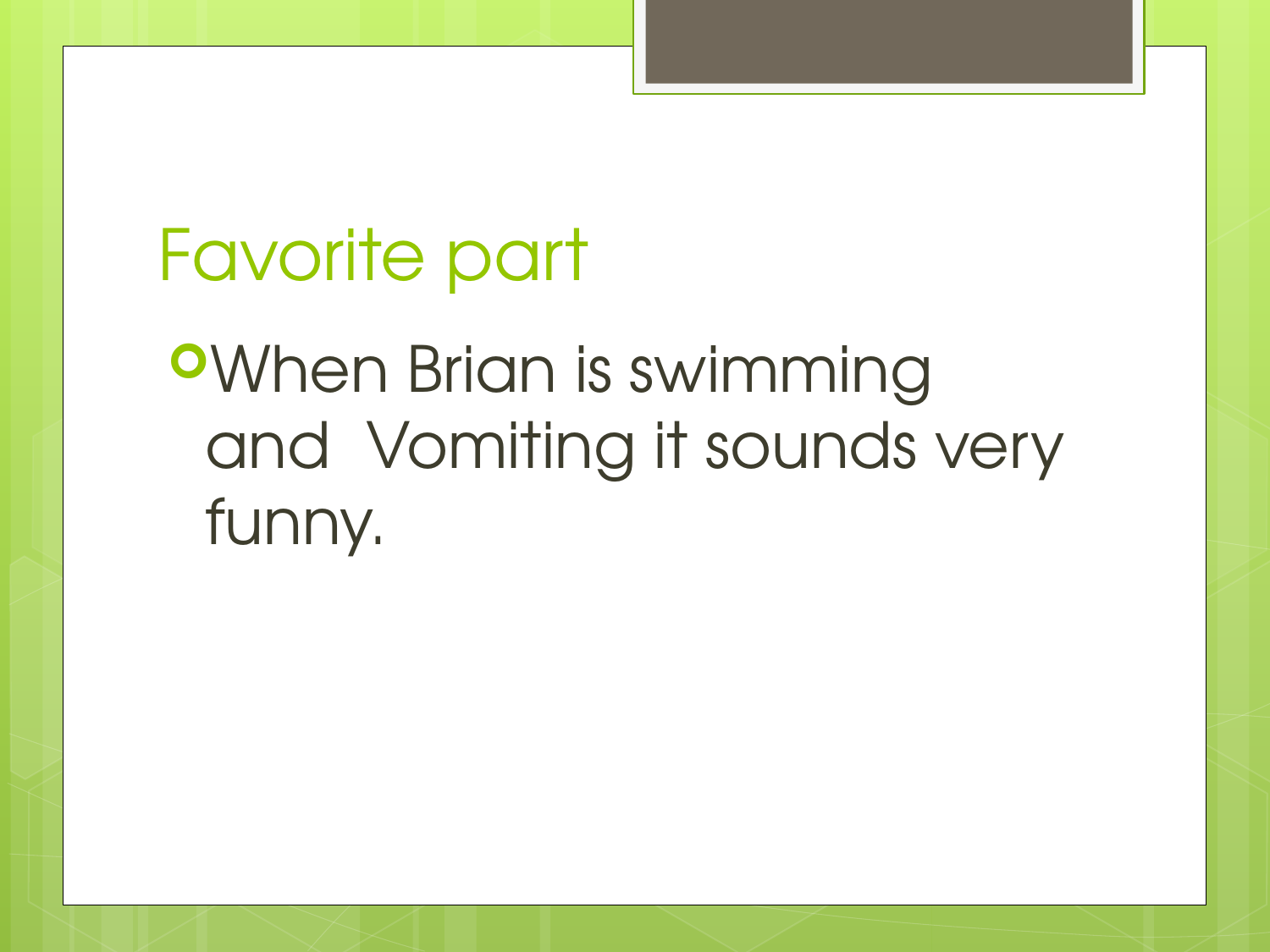

# Favorite part
When Brian is swimming and  Vomiting it sounds very funny.